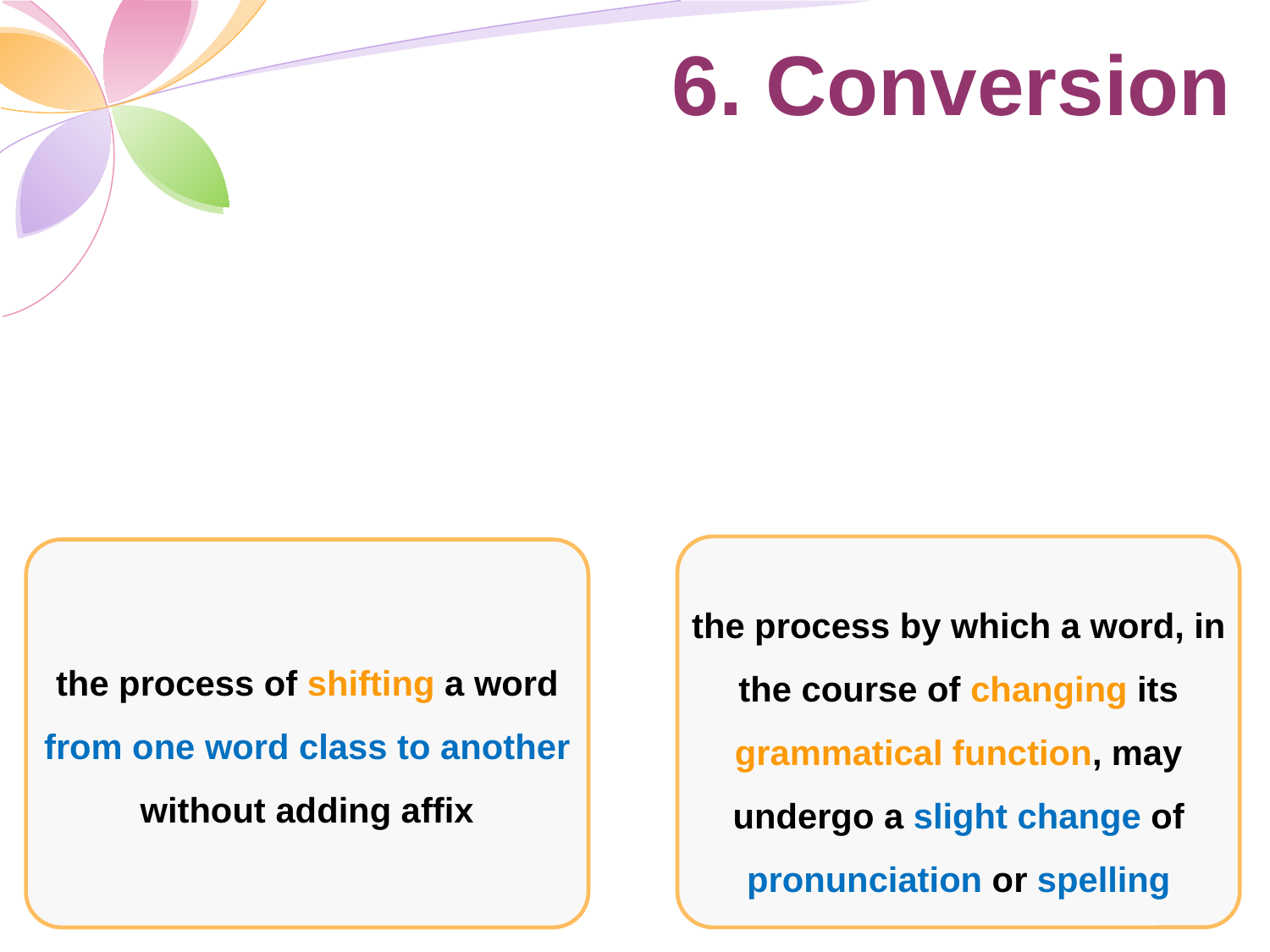

# 6. Conversion
CONVERSION

the process by which a word, in the course of changing its grammatical function, may undergo a slight change of pronunciation or spelling

the process of shifting a word from one word class to another without adding affix